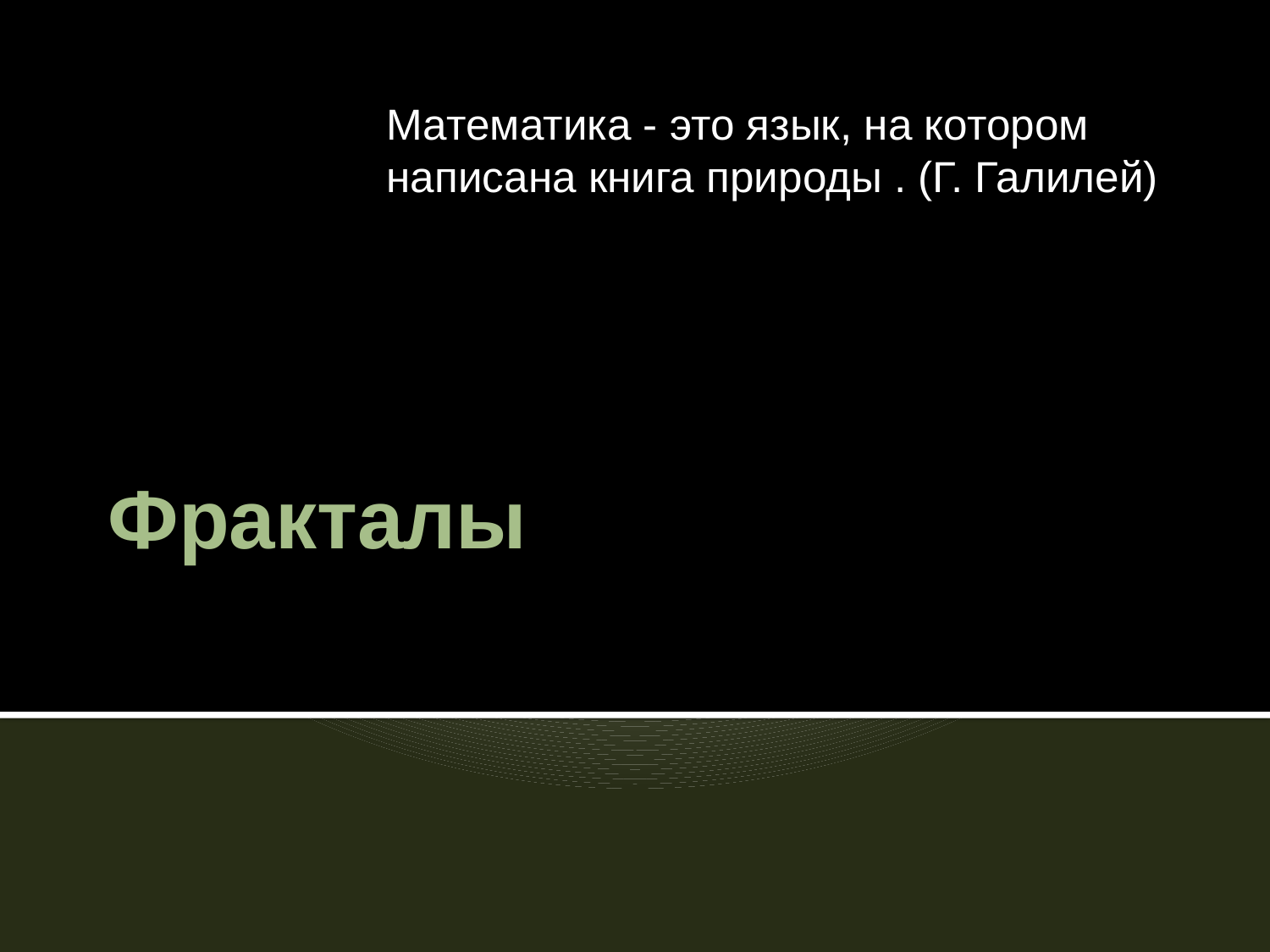

Математика - это язык, на котором написана книга природы . (Г. Галилей)
# Фракталы